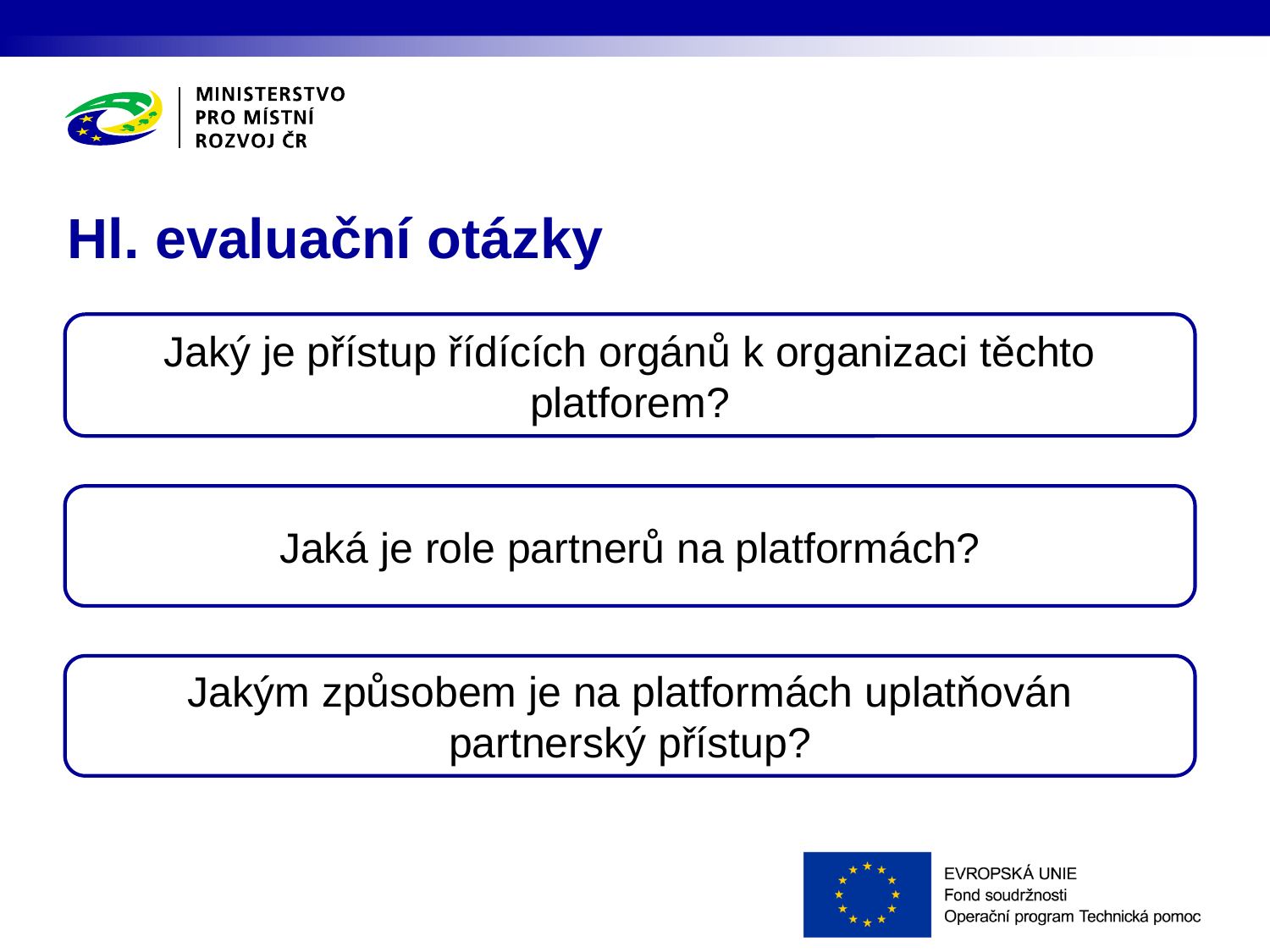

# Hl. evaluační otázky
Jaký je přístup řídících orgánů k organizaci těchto platforem?
Jaká je role partnerů na platformách?
Jakým způsobem je na platformách uplatňován partnerský přístup?